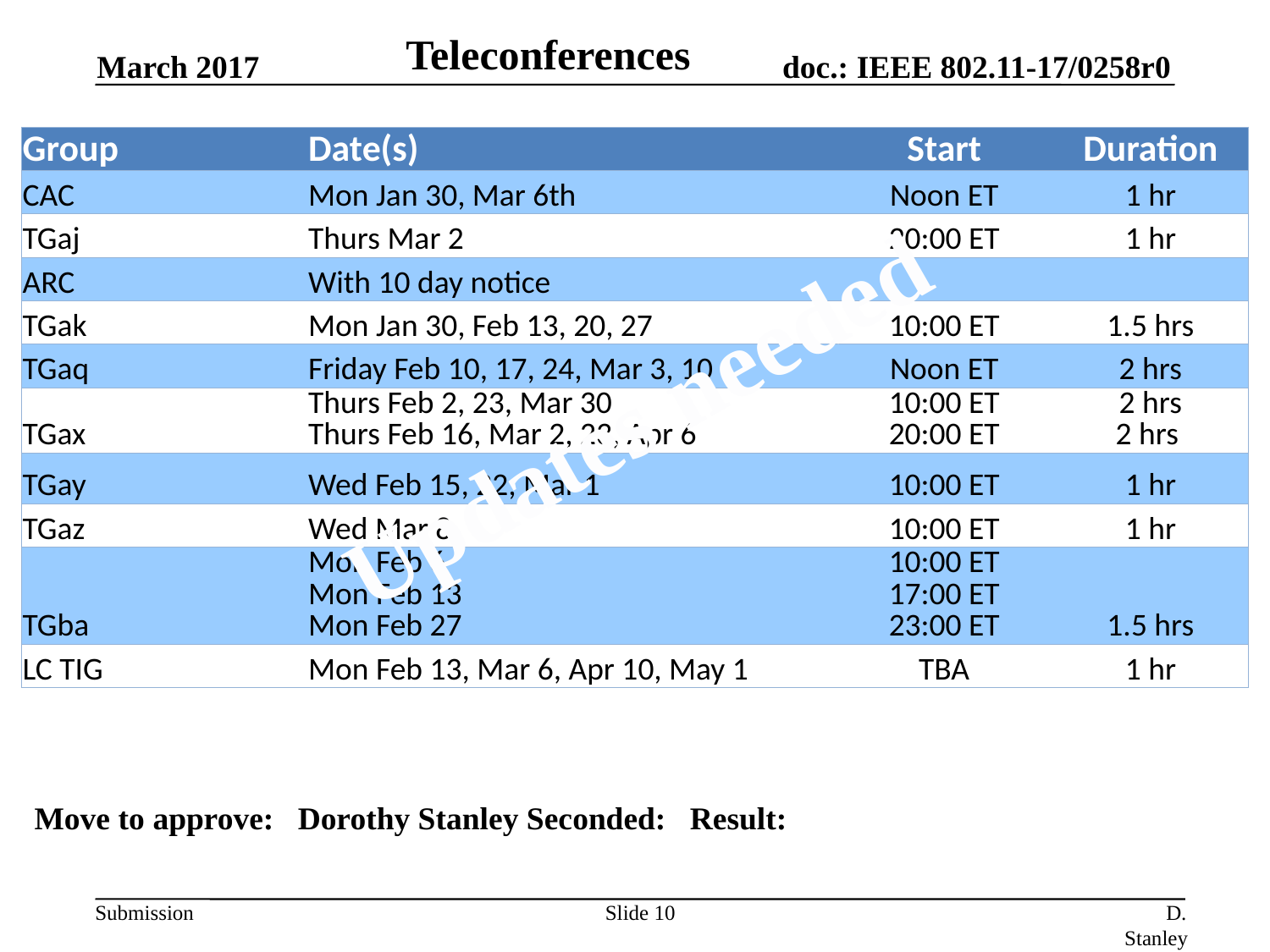

Teleconferences
March 2017
| Group | Date(s) | Start | Duration |
| --- | --- | --- | --- |
| CAC | Mon Jan 30, Mar 6th | Noon ET | 1 hr |
| TGaj | Thurs Mar 2 | 20:00 ET | 1 hr |
| ARC | With 10 day notice |  |  |
| TGak | Mon Jan 30, Feb 13, 20, 27 | 10:00 ET | 1.5 hrs |
| TGaq | Friday Feb 10, 17, 24, Mar 3, 10 | Noon ET | 2 hrs |
| TGax | Thurs Feb 2, 23, Mar 30 Thurs Feb 16, Mar 2, 23, Apr 6 | 10:00 ET 20:00 ET | 2 hrs 2 hrs |
| TGay | Wed Feb 15, 22, Mar 1 | 10:00 ET | 1 hr |
| TGaz | Wed Mar 8 | 10:00 ET | 1 hr |
| TGba | Mon Feb 6 Mon Feb 13 Mon Feb 27 | 10:00 ET 17:00 ET 23:00 ET | 1.5 hrs |
| LC TIG | Mon Feb 13, Mar 6, Apr 10, May 1 | TBA | 1 hr |
Updates needed
Move to approve:   Dorothy Stanley Seconded:   Result:
Slide 10
D. Stanley, HP Enterprise